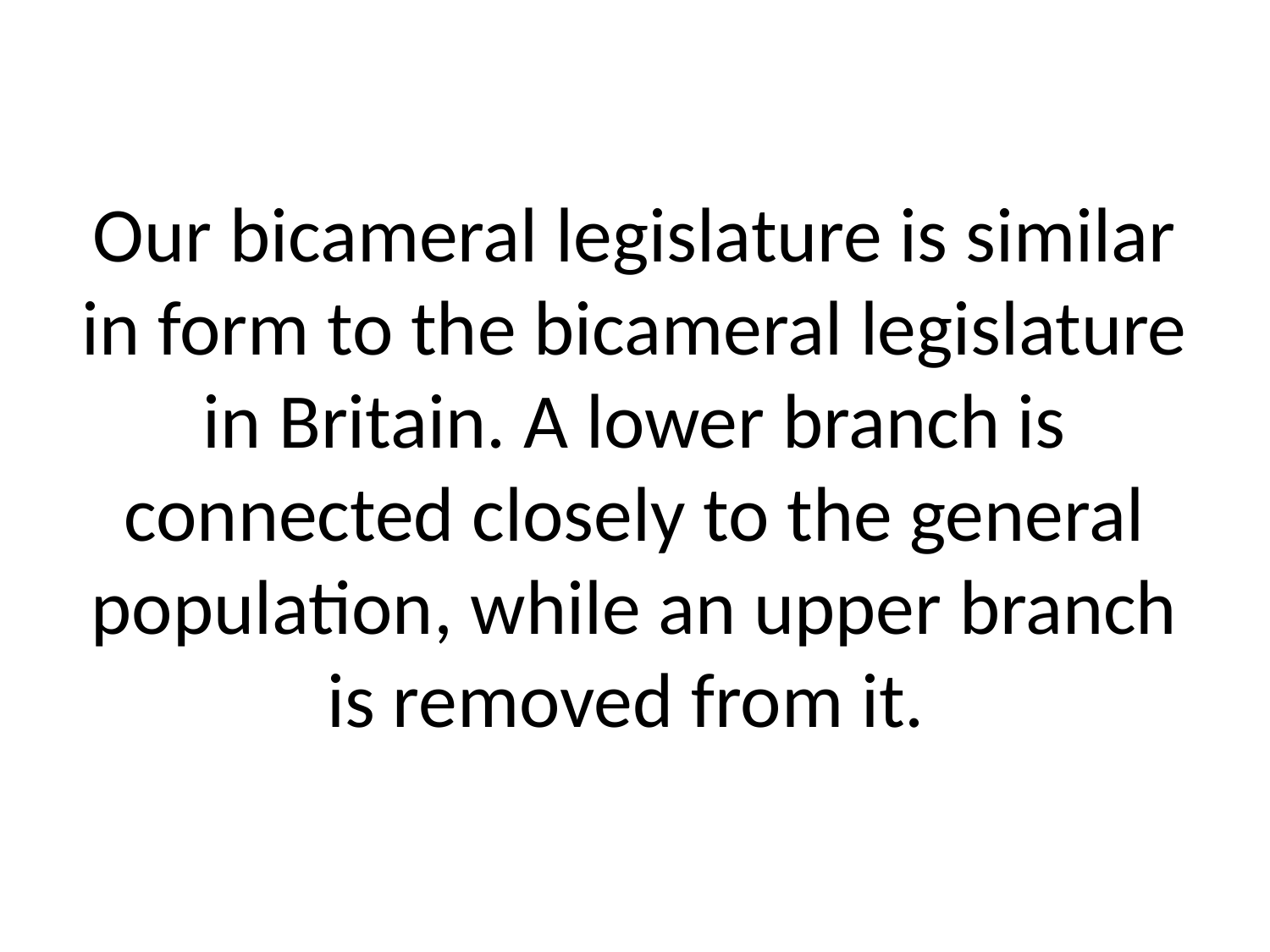

# Our bicameral legislature is similar in form to the bicameral legislature in Britain. A lower branch is connected closely to the general population, while an upper branch is removed from it.